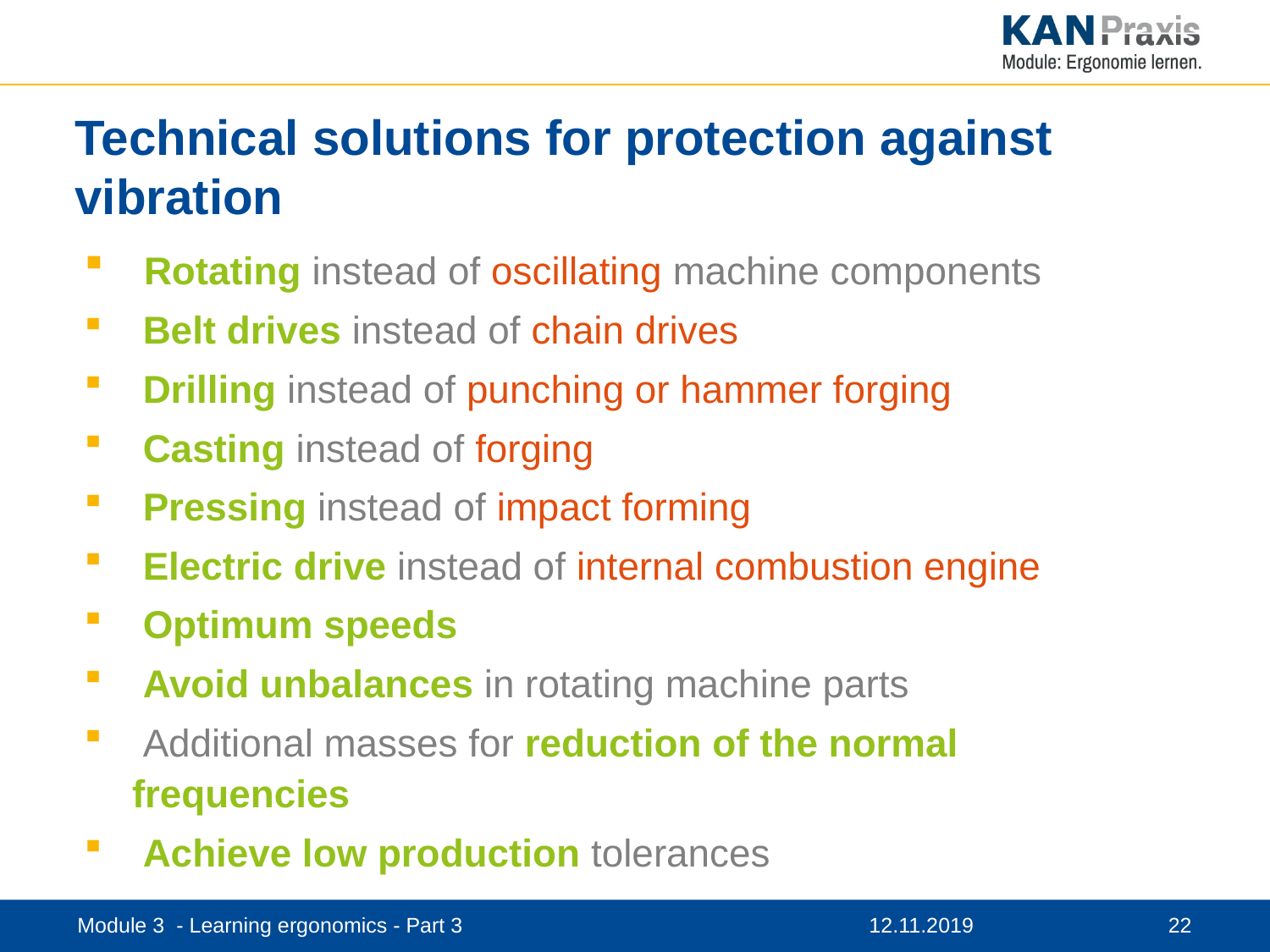

# Technical solutions for protection against vibration
 Rotating instead of oscillating machine components
 Belt drives instead of chain drives
 Drilling instead of punching or hammer forging
 Casting instead of forging
 Pressing instead of impact forming
 Electric drive instead of internal combustion engine
 Optimum speeds
 Avoid unbalances in rotating machine parts
 Additional masses for reduction of the normal frequencies
 Achieve low production tolerances

Module 3  - Learning ergonomics - Part 3
12.11.2019
22